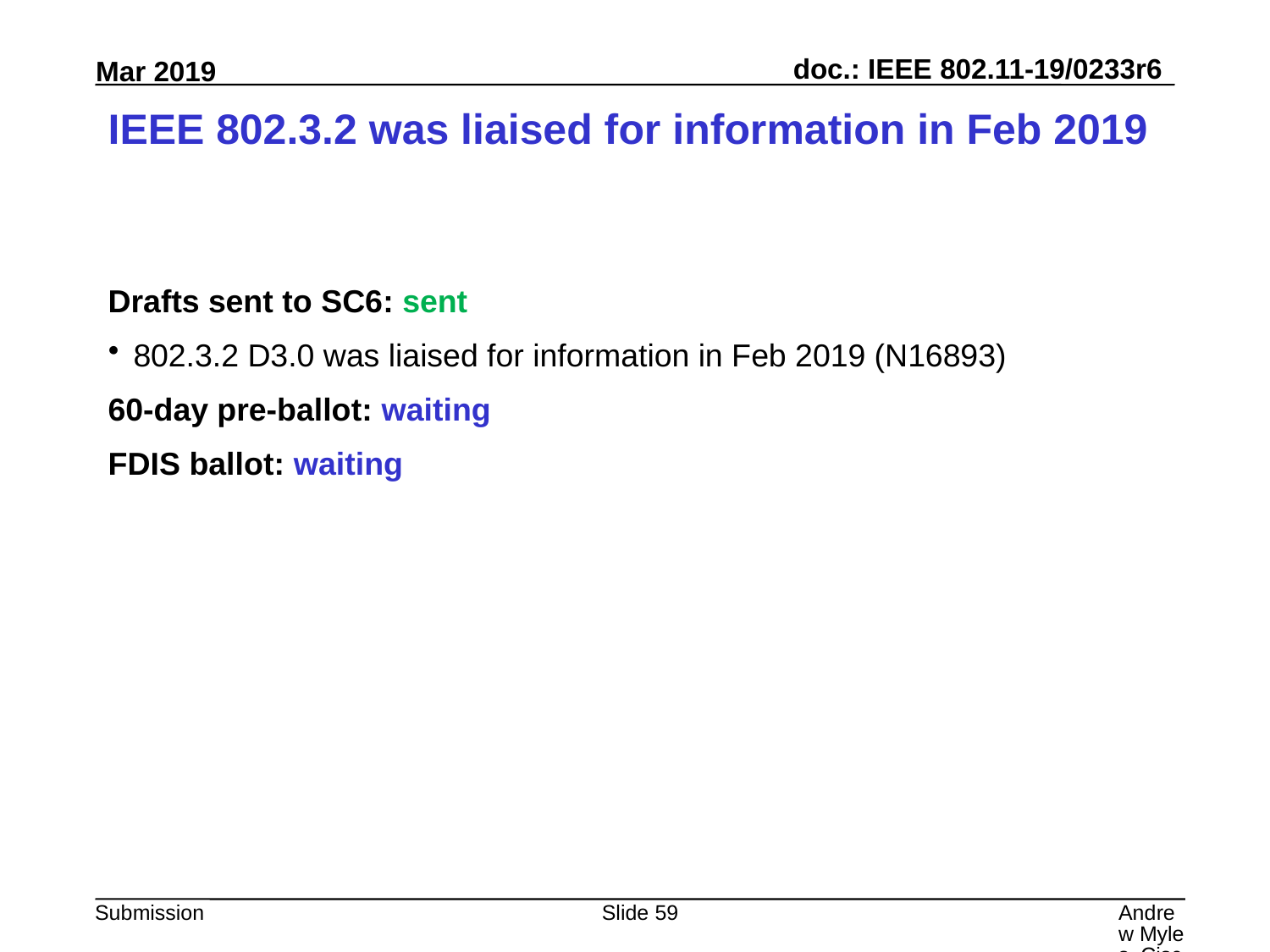

# IEEE 802.3.2 was liaised for information in Feb 2019
Drafts sent to SC6: sent
802.3.2 D3.0 was liaised for information in Feb 2019 (N16893)
60-day pre-ballot: waiting
FDIS ballot: waiting

Slide 59
Andrew Myles, Cisco